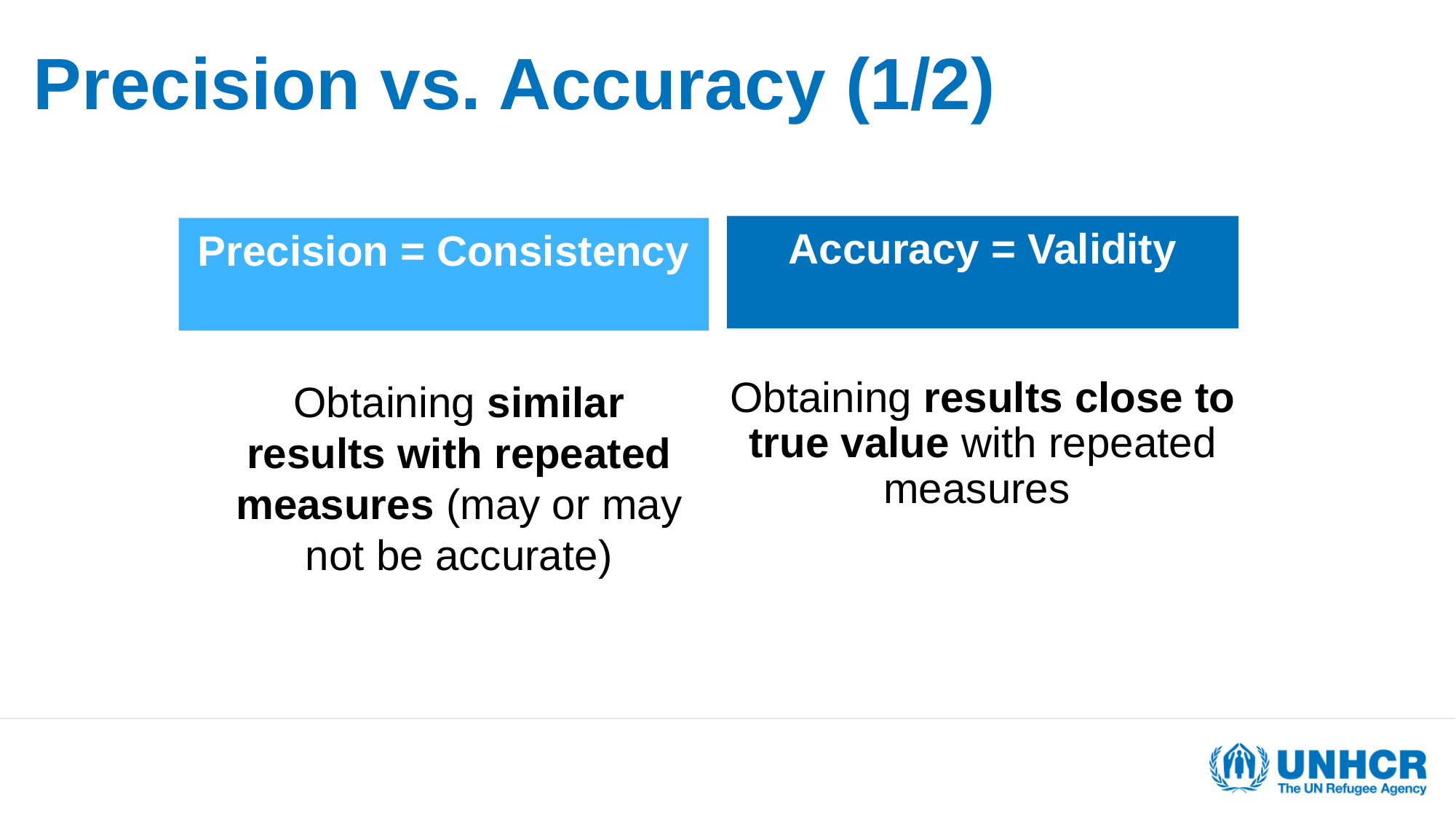

# Precision vs. Accuracy (1/2)
Accuracy = Validity

Precision = Consistency

Obtaining similar results with repeated measures (may or may not be accurate)

Obtaining results close to true value with repeated measures